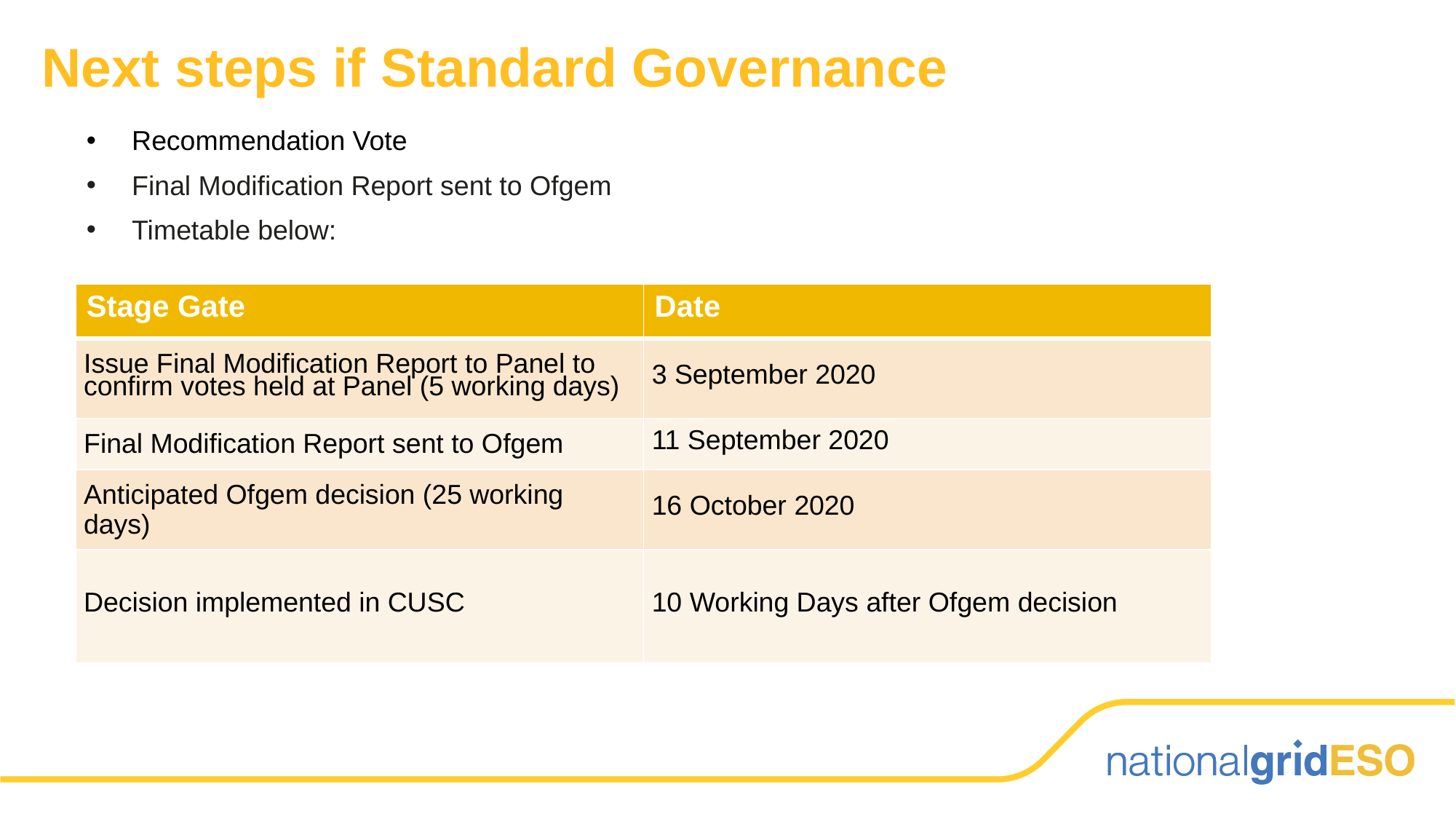

# Next steps if Standard Governance
Recommendation Vote
Final Modification Report sent to Ofgem
Timetable below:
| Stage Gate | Date |
| --- | --- |
| Issue Final Modification Report to Panel to confirm votes held at Panel (5 working days) | 3 September 2020 |
| Final Modification Report sent to Ofgem | 11 September 2020 |
| Anticipated Ofgem decision (25 working days) | 16 October 2020 |
| Decision implemented in CUSC | 10 Working Days after Ofgem decision |